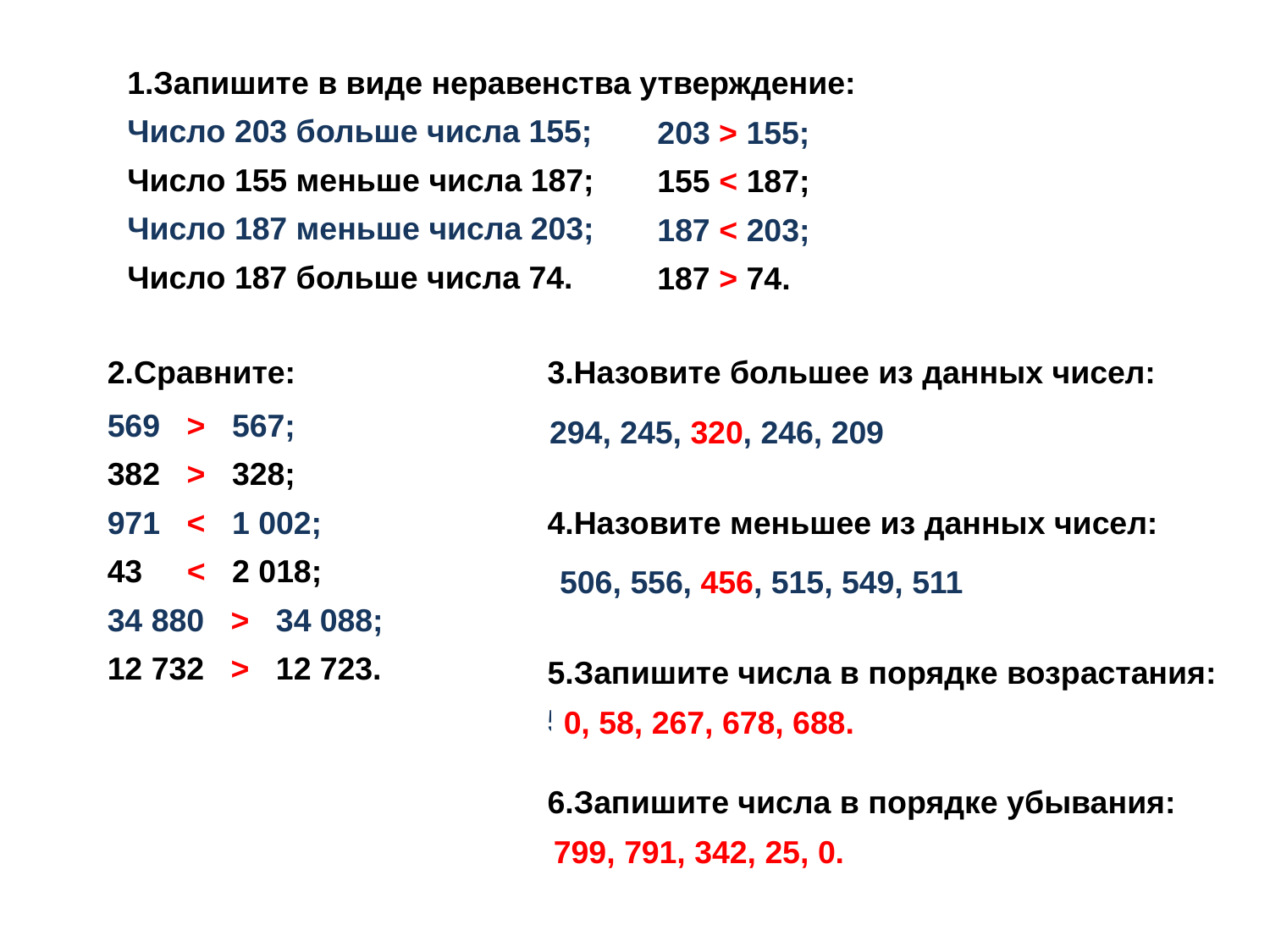

1.Запишите в виде неравенства утверждение:
Число 203 больше числа 155;
Число 155 меньше числа 187;
Число 187 меньше числа 203;
Число 187 больше числа 74.

 > 155;
155 < 187;
187 < 203;
187 > 74.
2.Сравните:
569   и   567;
382   и   328;
971   и   1 002;
43     и   2 018;
34 880   и   34 088;
12 732   и   12 723.
3.Назовите большее из данных чисел:
294, 245, 320, 246, 209
569   >   567;
382   >   328;
971   <   1 002;
43     <   2 018;
34 880   >   34 088;
12 732   >   12 723.
294, 245, 320, 246, 209
4.Назовите меньшее из данных чисел:
506, 556, 456, 515, 549, 511
506, 556, 456, 515, 549, 511
5.Запишите числа в порядке возрастания:
58, 688, 678, 267,0.
0, 58, 267, 678, 688.
6.Запишите числа в порядке убывания:
791, 799, 25, 0, 342.
799, 791, 342, 25, 0.